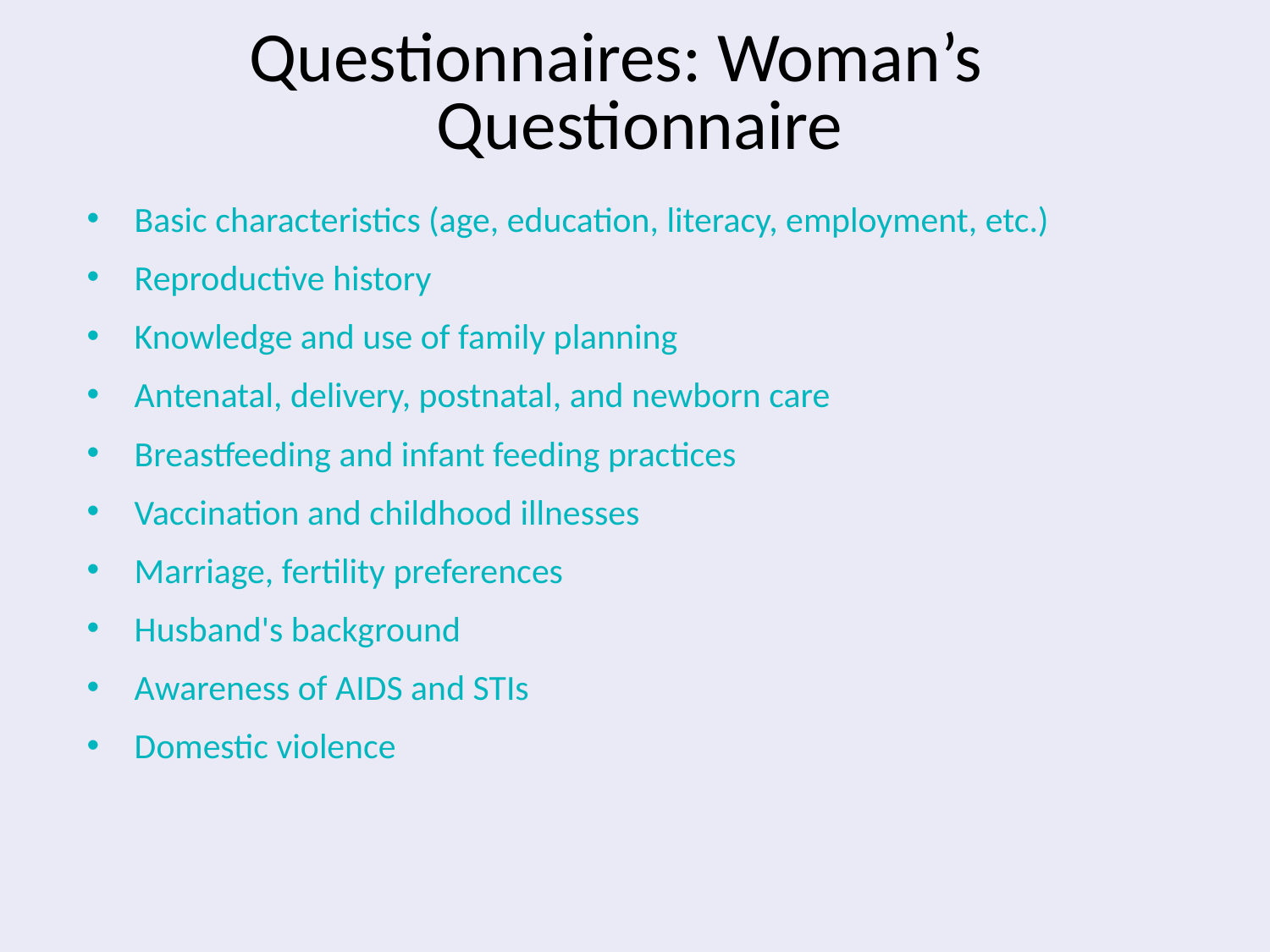

Questionnaires: Woman’s Questionnaire
Basic characteristics (age, education, literacy, employment, etc.)
Reproductive history
Knowledge and use of family planning
Antenatal, delivery, postnatal, and newborn care
Breastfeeding and infant feeding practices
Vaccination and childhood illnesses
Marriage, fertility preferences
Husband's background
Awareness of AIDS and STIs
Domestic violence